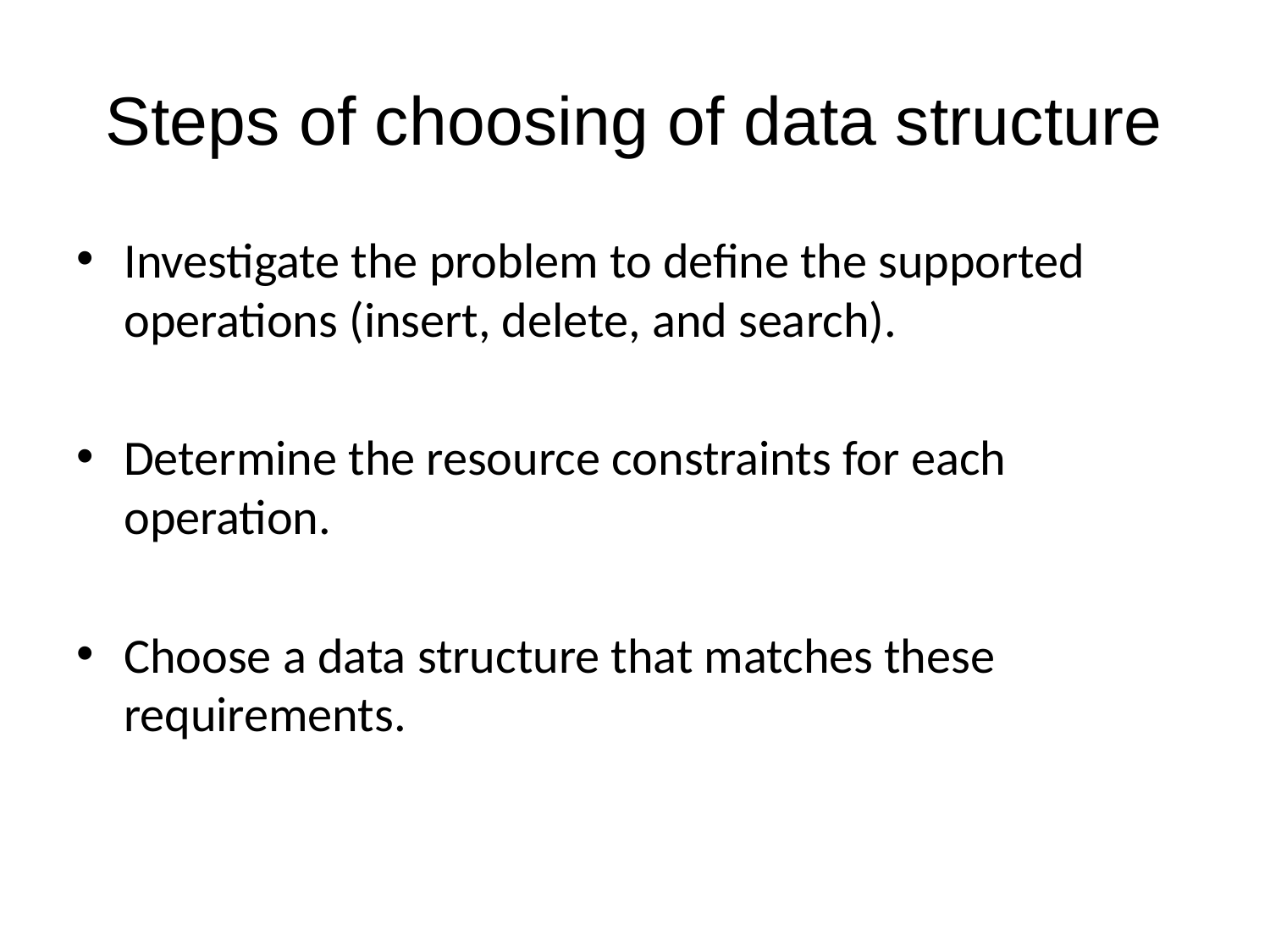

# Steps of choosing of data structure
Investigate the problem to define the supported operations (insert, delete, and search).

Determine the resource constraints for each operation.

Choose a data structure that matches these requirements.